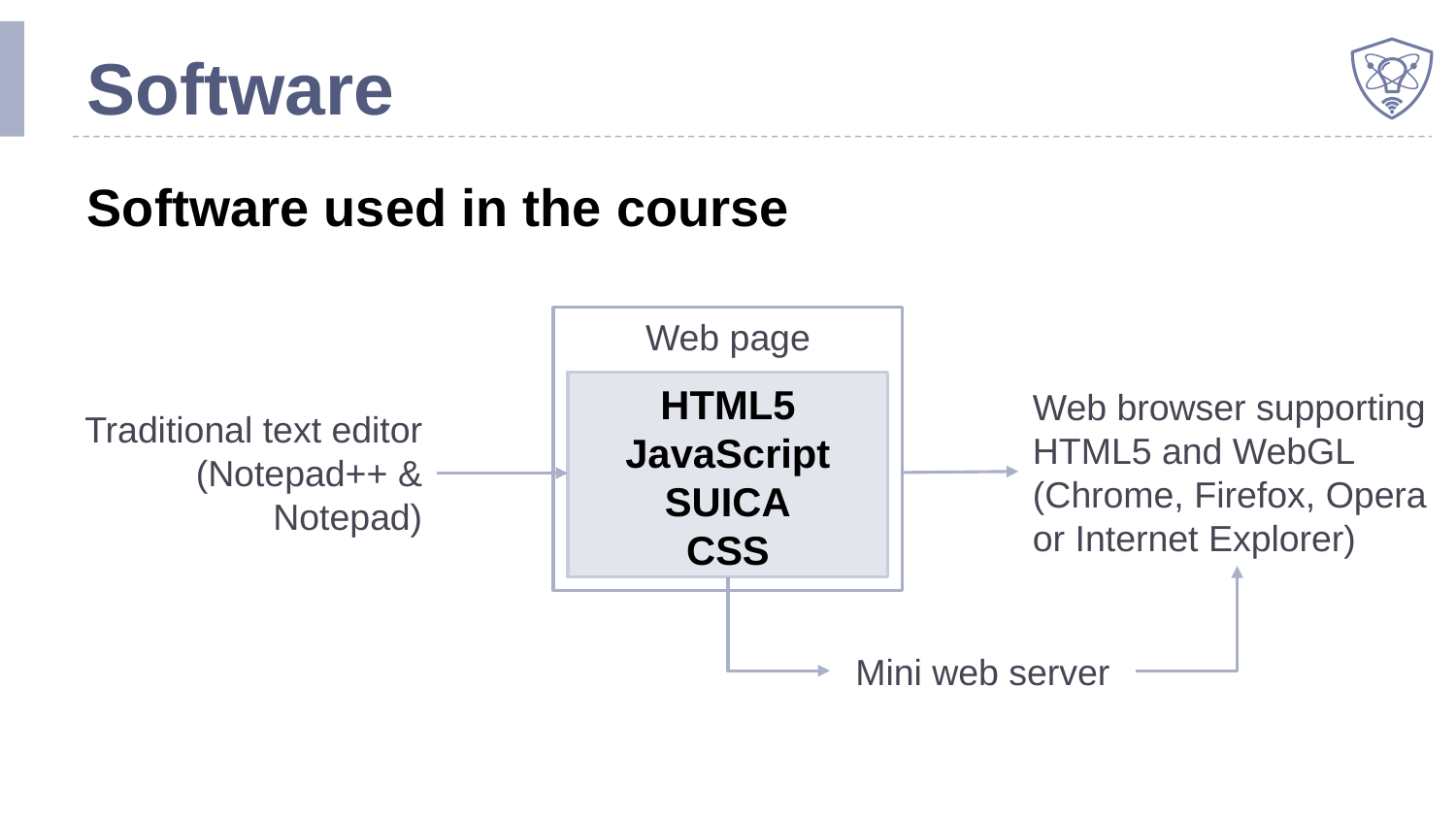

# Software
Software used in the course
Web page
HTML5
JavaScript
SUICA
CSS
Web browser supporting HTML5 and WebGL (Chrome, Firefox, Opera or Internet Explorer)
Traditional text editor
(Notepad++ & Notepad)
Mini web server